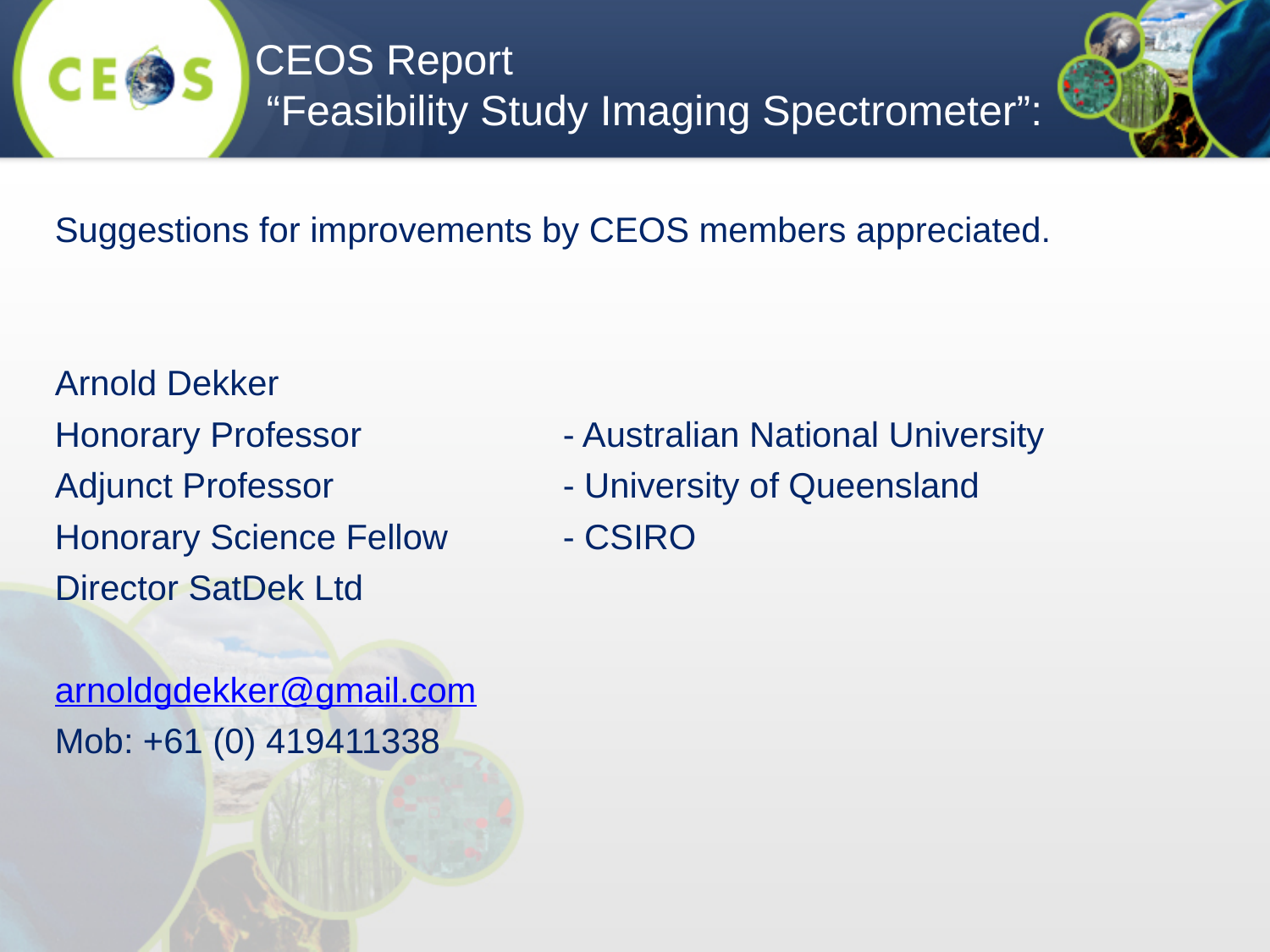

CEOS Report
 “Feasibility Study Imaging Spectrometer”:

Suggestions for improvements by CEOS members appreciated.

Arnold Dekker
Honorary Professor 		- Australian National University
Adjunct Professor 		- University of Queensland
Honorary Science Fellow	- CSIRO
Director SatDek Ltd

arnoldgdekker@gmail.com
Mob: +61 (0) 419411338